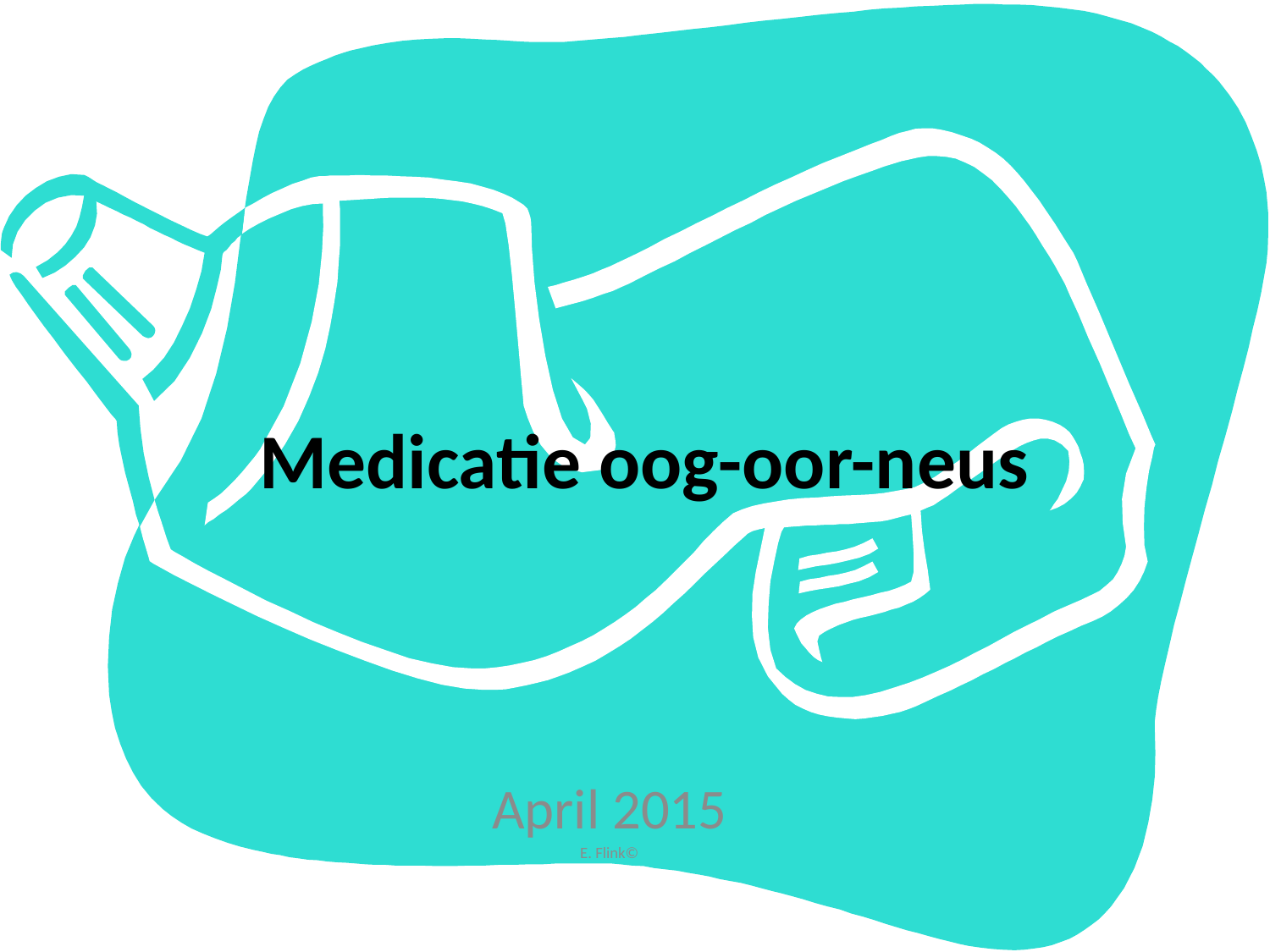

# Medicatie oog-oor-neus
April 2015
E. Flink©